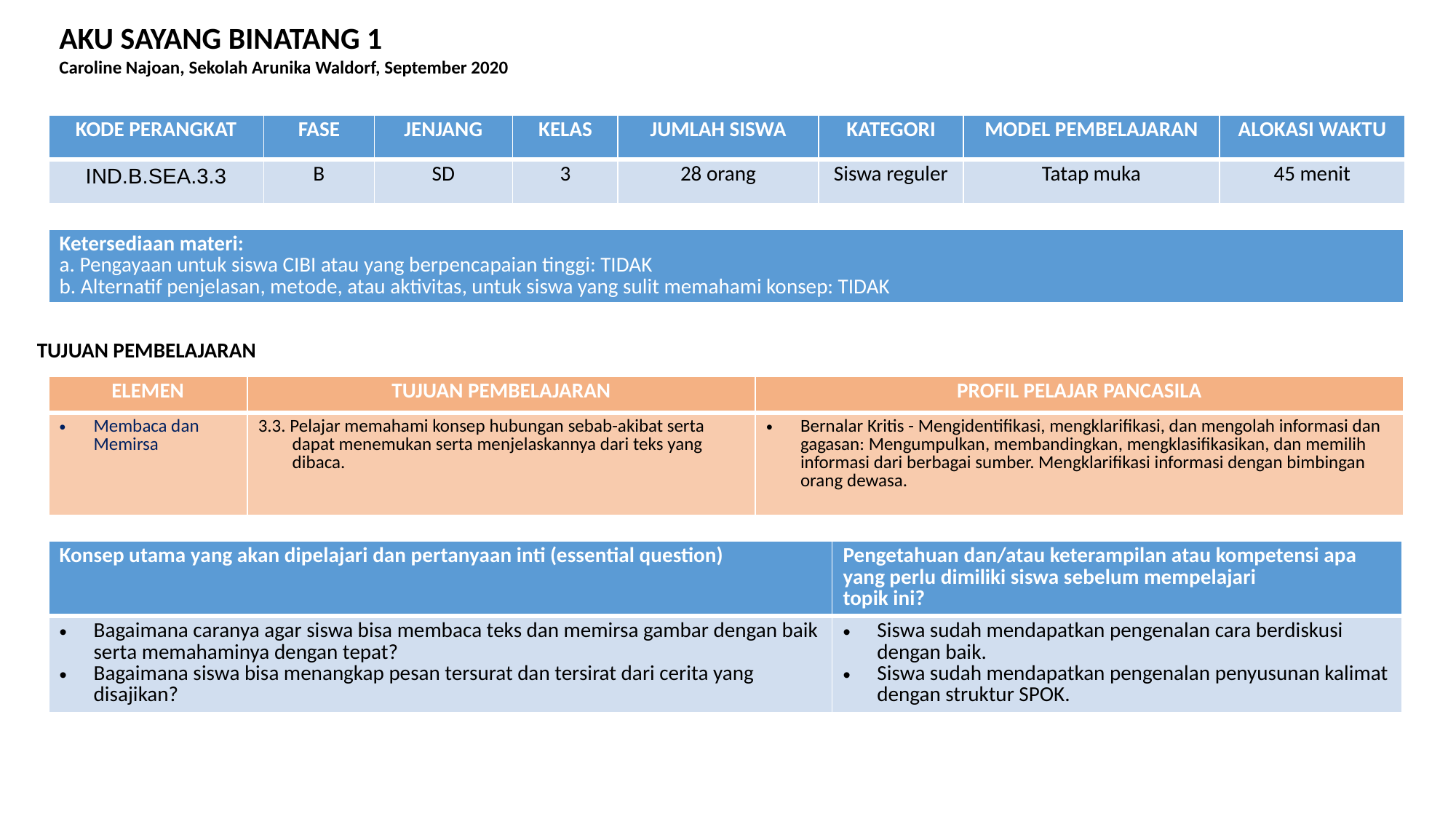

AKU SAYANG BINATANG 1
Caroline Najoan, Sekolah Arunika Waldorf, September 2020

| KODE PERANGKAT | FASE | JENJANG | KELAS | JUMLAH SISWA | KATEGORI | MODEL PEMBELAJARAN | ALOKASI WAKTU |
| --- | --- | --- | --- | --- | --- | --- | --- |
| IND.B.SEA.3.3 | B | SD | 3 | 28 orang | Siswa reguler | Tatap muka | 45 menit |
| Ketersediaan materi: a. Pengayaan untuk siswa CIBI atau yang berpencapaian tinggi: TIDAK b. Alternatif penjelasan, metode, atau aktivitas, untuk siswa yang sulit memahami konsep: TIDAK |
| --- |
TUJUAN PEMBELAJARAN
| ELEMEN | TUJUAN PEMBELAJARAN | PROFIL PELAJAR PANCASILA |
| --- | --- | --- |
| Membaca dan Memirsa | 3.3. Pelajar memahami konsep hubungan sebab-akibat serta dapat menemukan serta menjelaskannya dari teks yang dibaca. | Bernalar Kritis - Mengidentifikasi, mengklarifikasi, dan mengolah informasi dan gagasan: Mengumpulkan, membandingkan, mengklasifikasikan, dan memilih informasi dari berbagai sumber. Mengklarifikasi informasi dengan bimbingan orang dewasa. |
| Konsep utama yang akan dipelajari dan pertanyaan inti (essential question) | Pengetahuan dan/atau keterampilan atau kompetensi apa yang perlu dimiliki siswa sebelum mempelajari topik ini? |
| --- | --- |
| Bagaimana caranya agar siswa bisa membaca teks dan memirsa gambar dengan baik serta memahaminya dengan tepat? Bagaimana siswa bisa menangkap pesan tersurat dan tersirat dari cerita yang disajikan? | Siswa sudah mendapatkan pengenalan cara berdiskusi dengan baik. Siswa sudah mendapatkan pengenalan penyusunan kalimat dengan struktur SPOK. |